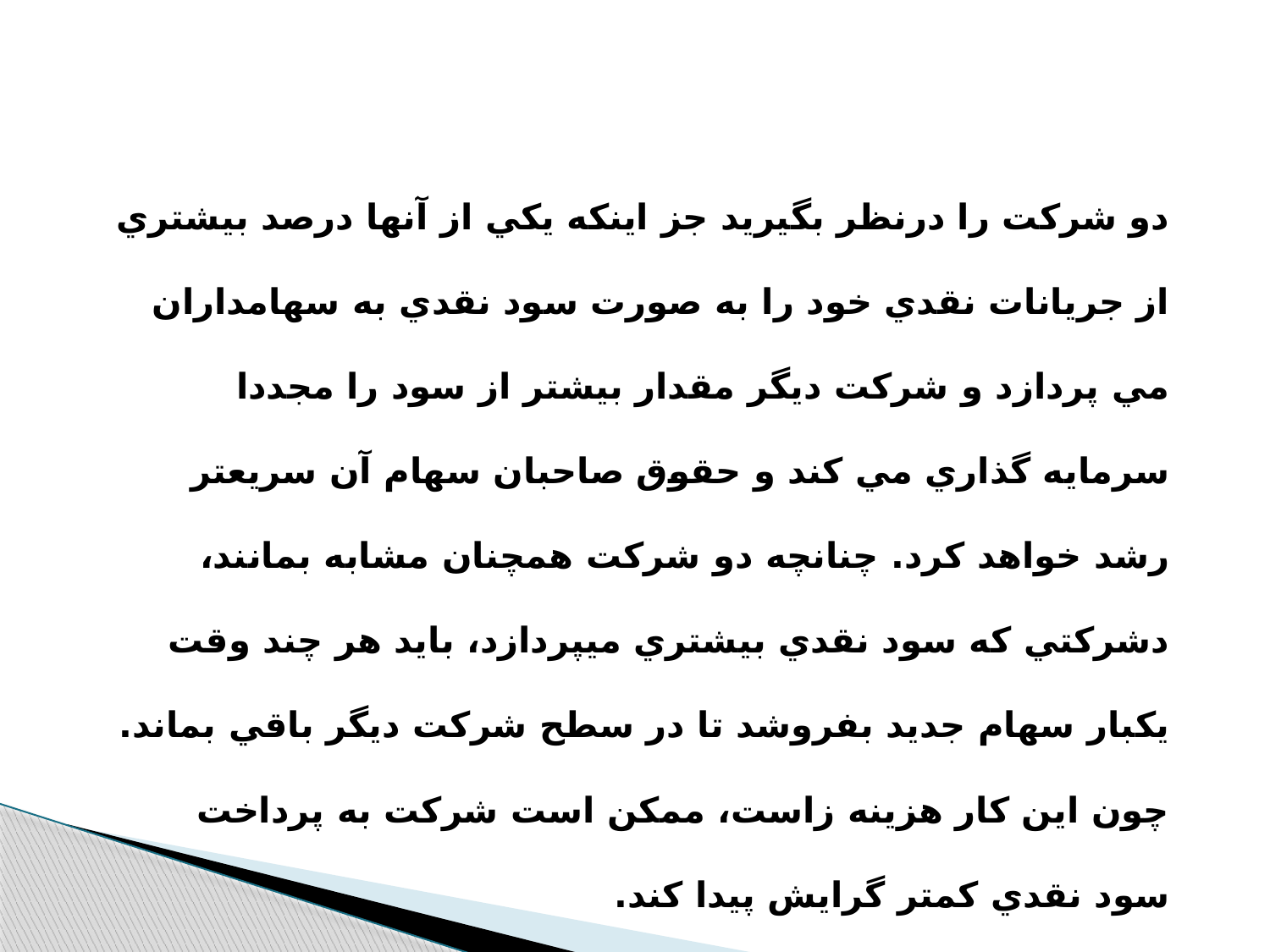

دو شركت را درنظر بگيريد جز اينكه يكي از آنها درصد بيشتري از جريانات نقدي خود را به صورت سود نقدي به سهامداران مي پردازد و شركت ديگر مقدار بيشتر از سود را مجددا سرمايه گذاري مي كند و حقوق صاحبان سهام آن سريعتر رشد خواهد كرد. چنانچه دو شركت همچنان مشابه بمانند، دشركتي كه سود نقدي بيشتري ميپردازد، بايد هر چند وقت يكبار سهام جديد بفروشد تا در سطح شركت ديگر باقي بماند. چون اين كار هزينه زاست، ممكن است شركت به پرداخت سود نقدي كمتر گرايش پيدا كند.